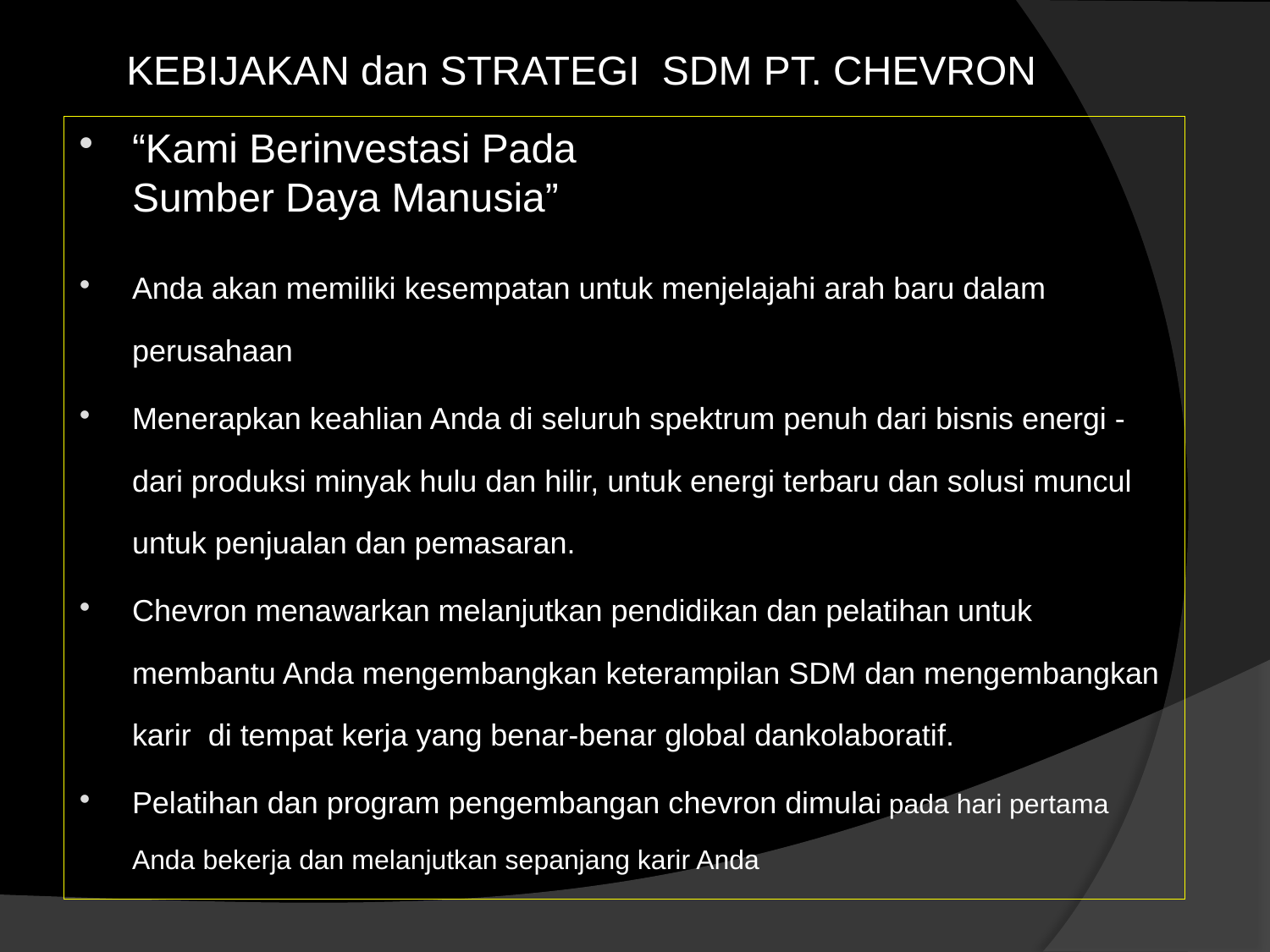

# KEBIJAKAN dan STRATEGI  SDM PT. CHEVRON
“Kami Berinvestasi Pada
Sumber Daya Manusia”

Anda akan memiliki kesempatan untuk menjelajahi arah baru dalam perusahaan
Menerapkan keahlian Anda di seluruh spektrum penuh dari bisnis energi - dari produksi minyak hulu dan hilir, untuk energi terbaru dan solusi muncul untuk penjualan dan pemasaran.
Chevron menawarkan melanjutkan pendidikan dan pelatihan untuk membantu Anda mengembangkan keterampilan SDM dan mengembangkan karir  di tempat kerja yang benar-benar global dankolaboratif.
Pelatihan dan program pengembangan chevron dimulai pada hari pertama  Anda bekerja dan melanjutkan sepanjang karir Anda